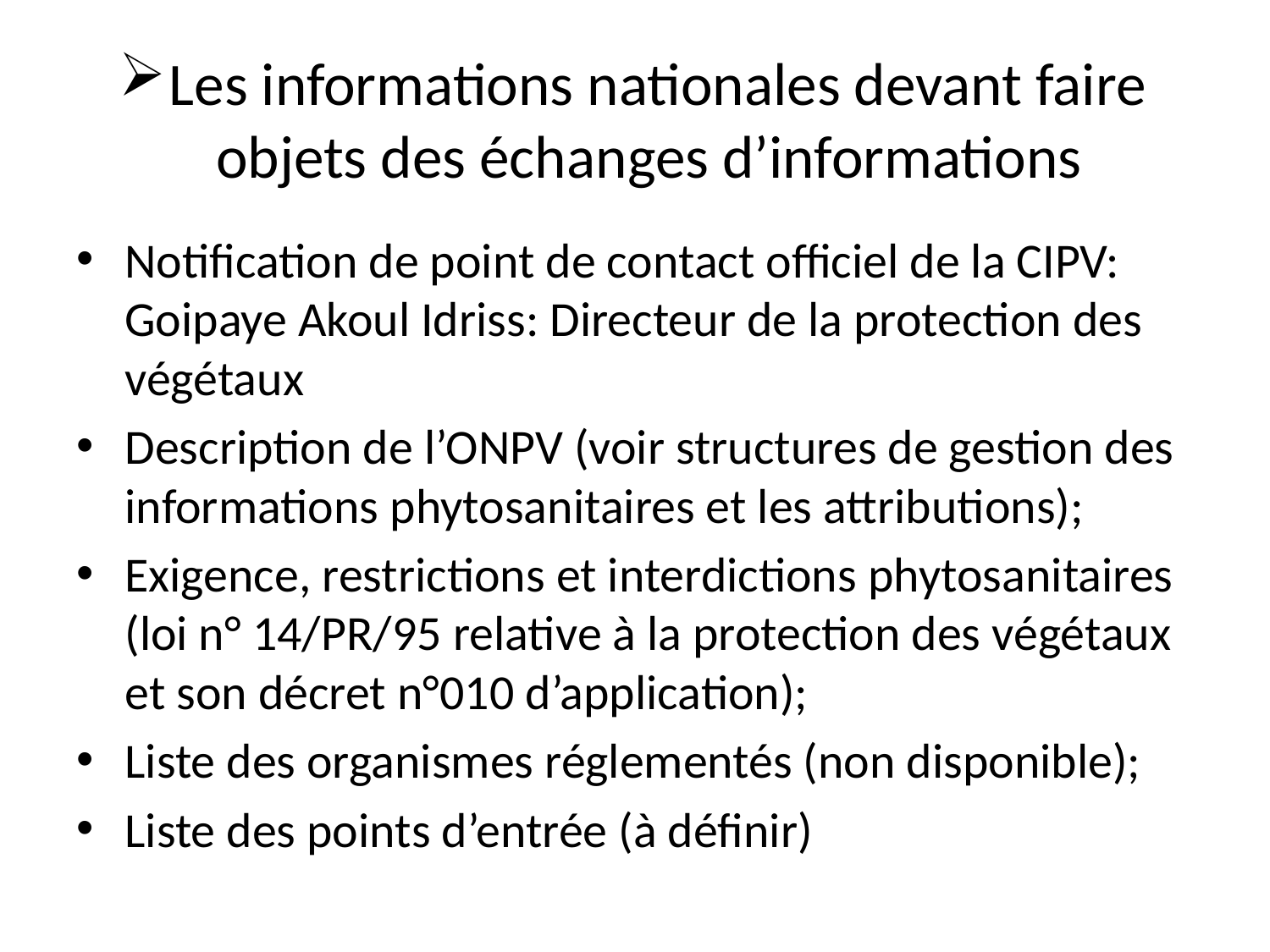

# Les informations nationales devant faire objets des échanges d’informations
Notification de point de contact officiel de la CIPV:  Goipaye Akoul Idriss: Directeur de la protection des végétaux
Description de l’ONPV (voir structures de gestion des informations phytosanitaires et les attributions);
Exigence, restrictions et interdictions phytosanitaires (loi n° 14/PR/95 relative à la protection des végétaux et son décret n°010 d’application);
Liste des organismes réglementés (non disponible);
Liste des points d’entrée (à définir)